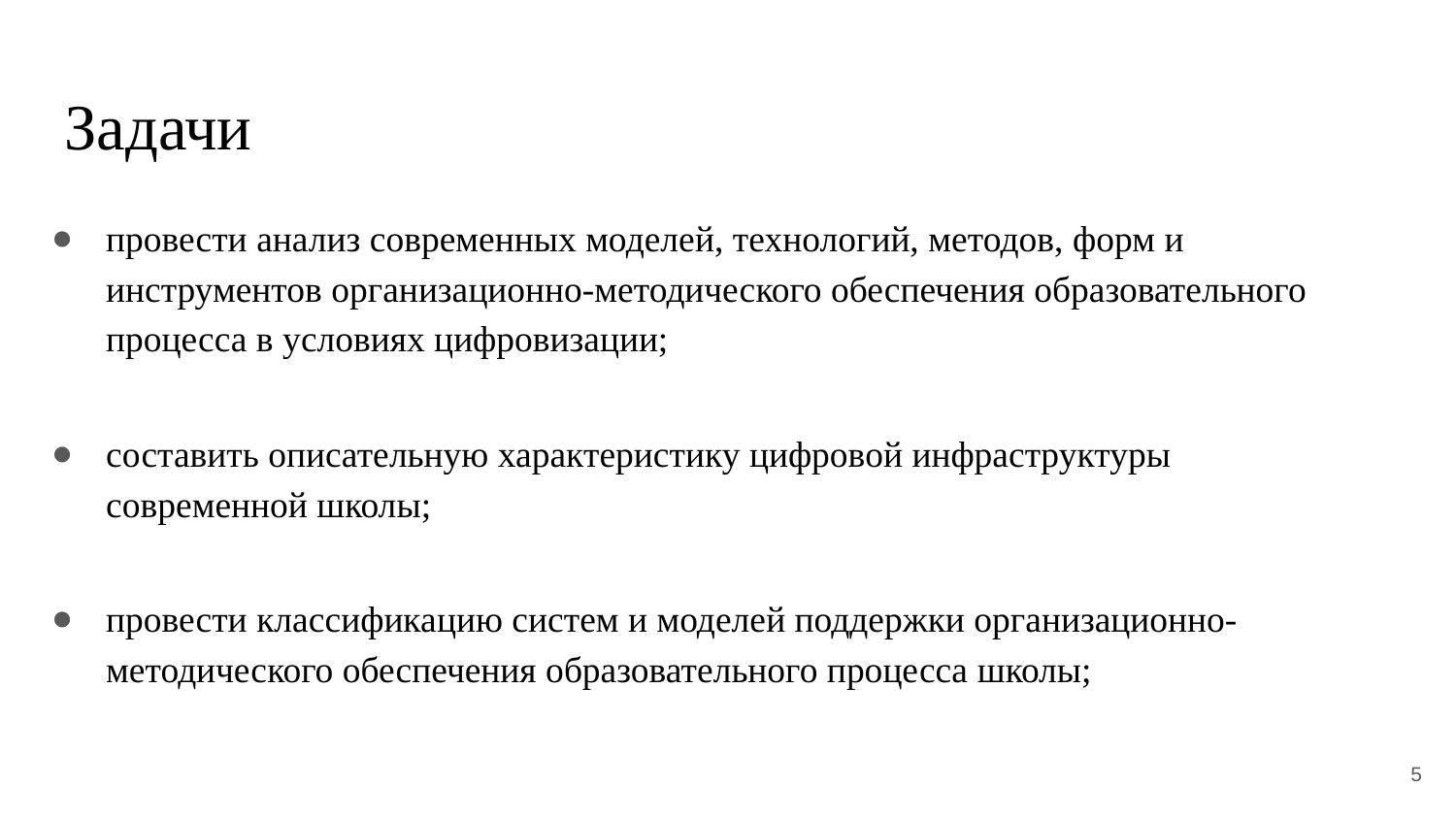

# Задачи
провести анализ современных моделей, технологий, методов, форм и инструментов организационно-методического обеспечения образовательного процесса в условиях цифровизации;
составить описательную характеристику цифровой инфраструктуры современной школы;
провести классификацию систем и моделей поддержки организационно-методического обеспечения образовательного процесса школы;
5